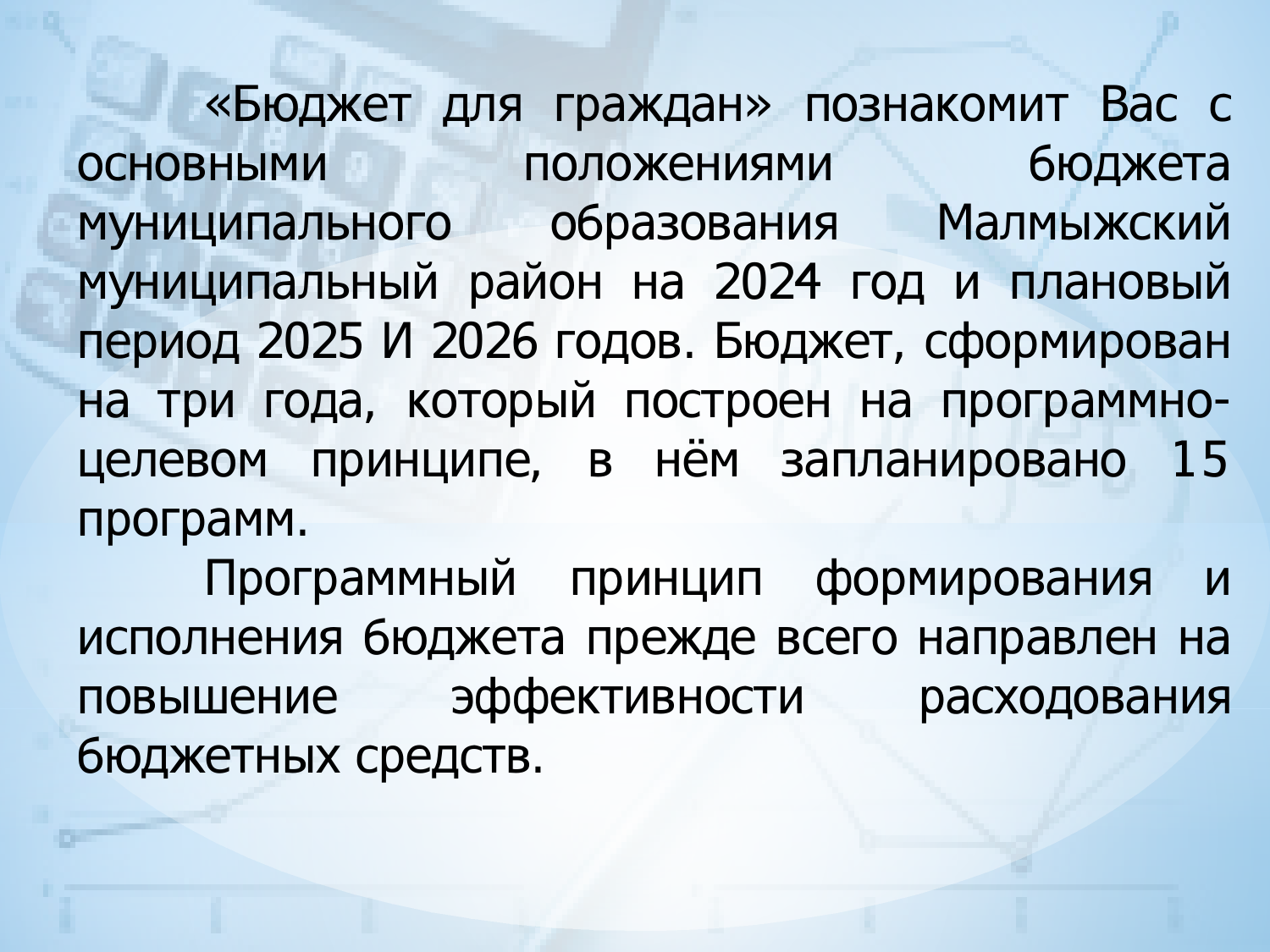

«Бюджет для граждан» познакомит Вас с основными положениями бюджета муниципального образования Малмыжский муниципальный район на 2024 год и плановый период 2025 И 2026 годов. Бюджет, сформирован на три года, который построен на программно-целевом принципе, в нём запланировано 15 программ.
	Программный принцип формирования и исполнения бюджета прежде всего направлен на повышение эффективности расходования бюджетных средств.